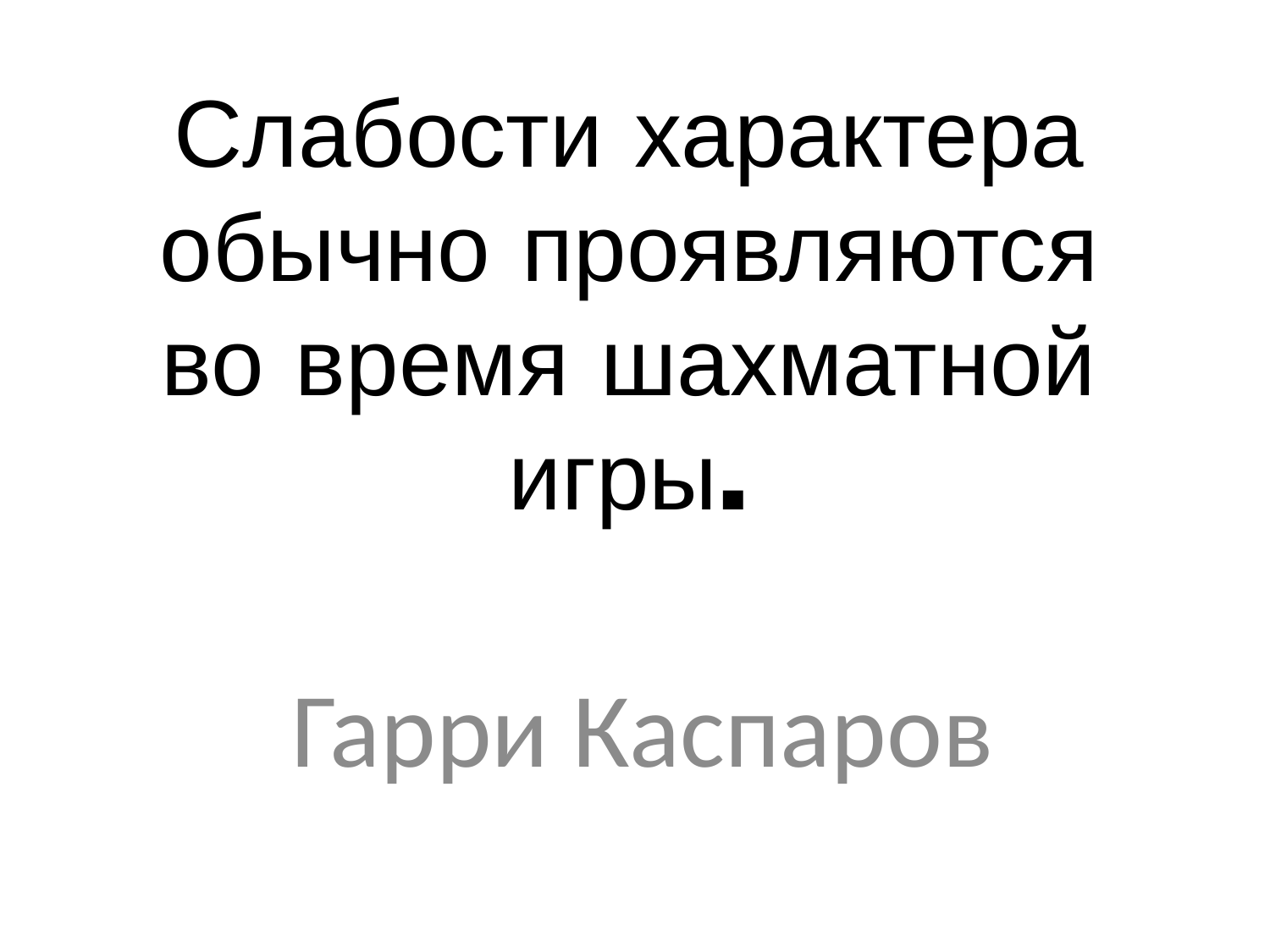

# Слабости характера обычно проявляются во время шахматной игры.
Гарри Каспаров